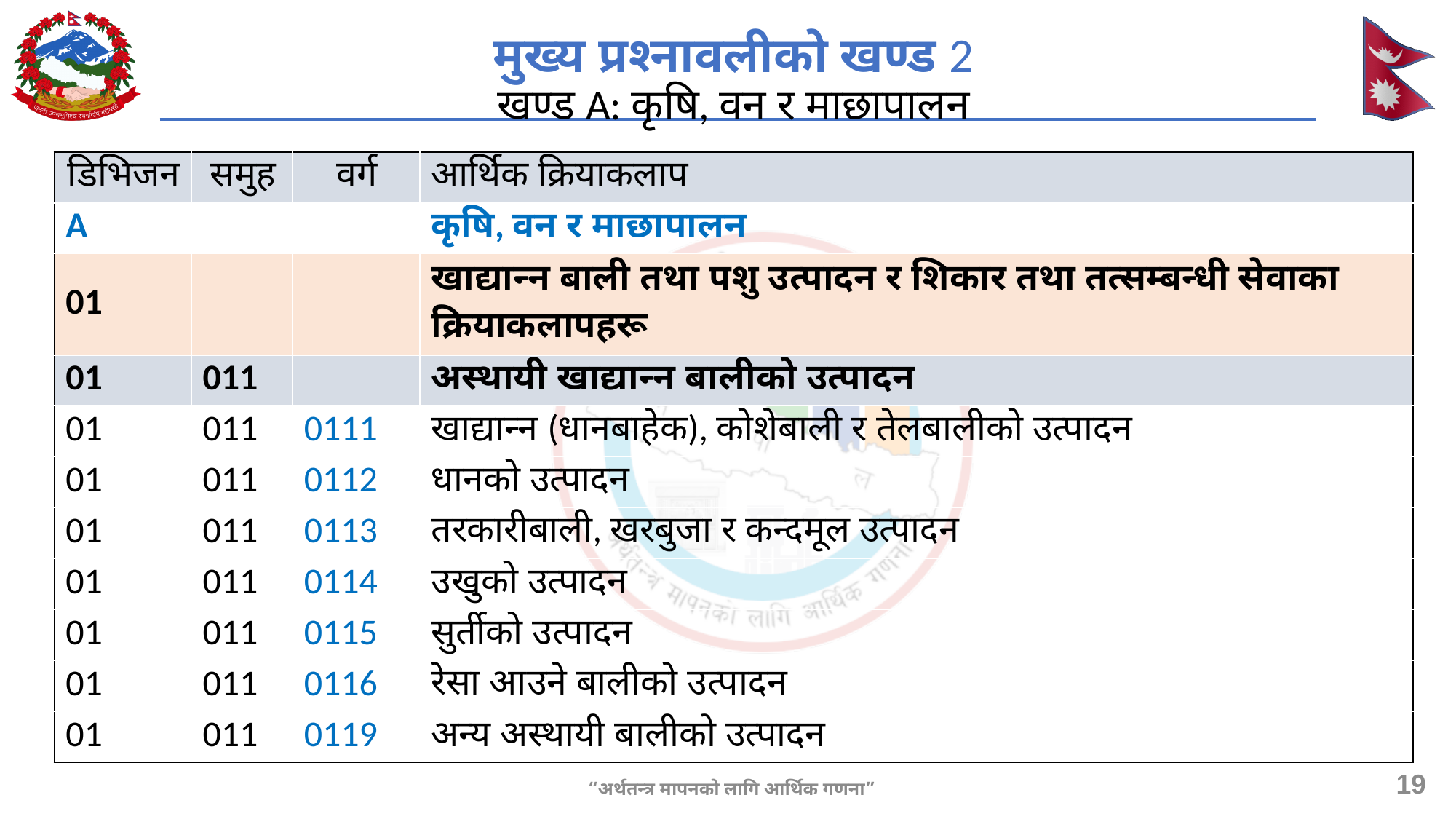

# मुख्य प्रश्नावलीको खण्ड 2 खण्ड A: कृषि, वन र माछापालन
| डिभिजन | समुह | वर्ग | आर्थिक क्रियाकलाप |
| --- | --- | --- | --- |
| A |  |  | कृषि, वन र माछापालन |
| 01 |  |  | खाद्यान्न बाली तथा पशु उत्पादन र शिकार तथा तत्सम्बन्धी सेवाका क्रियाकलापहरू |
| 01 | 011 |  | अस्थायी खाद्यान्न बालीको उत्पादन |
| 01 | 011 | 0111 | खाद्यान्न (धानबाहेक), कोशेबाली र तेलबालीको उत्पादन |
| 01 | 011 | 0112 | धानको उत्पादन |
| 01 | 011 | 0113 | तरकारीबाली, खरबुजा र कन्दमूल उत्पादन |
| 01 | 011 | 0114 | उखुको उत्पादन |
| 01 | 011 | 0115 | सुर्तीको उत्पादन |
| 01 | 011 | 0116 | रेसा आउने बालीको उत्पादन |
| 01 | 011 | 0119 | अन्य अस्थायी बालीको उत्पादन |
19
“अर्थतन्त्र मापनको लागि आर्थिक गणना”